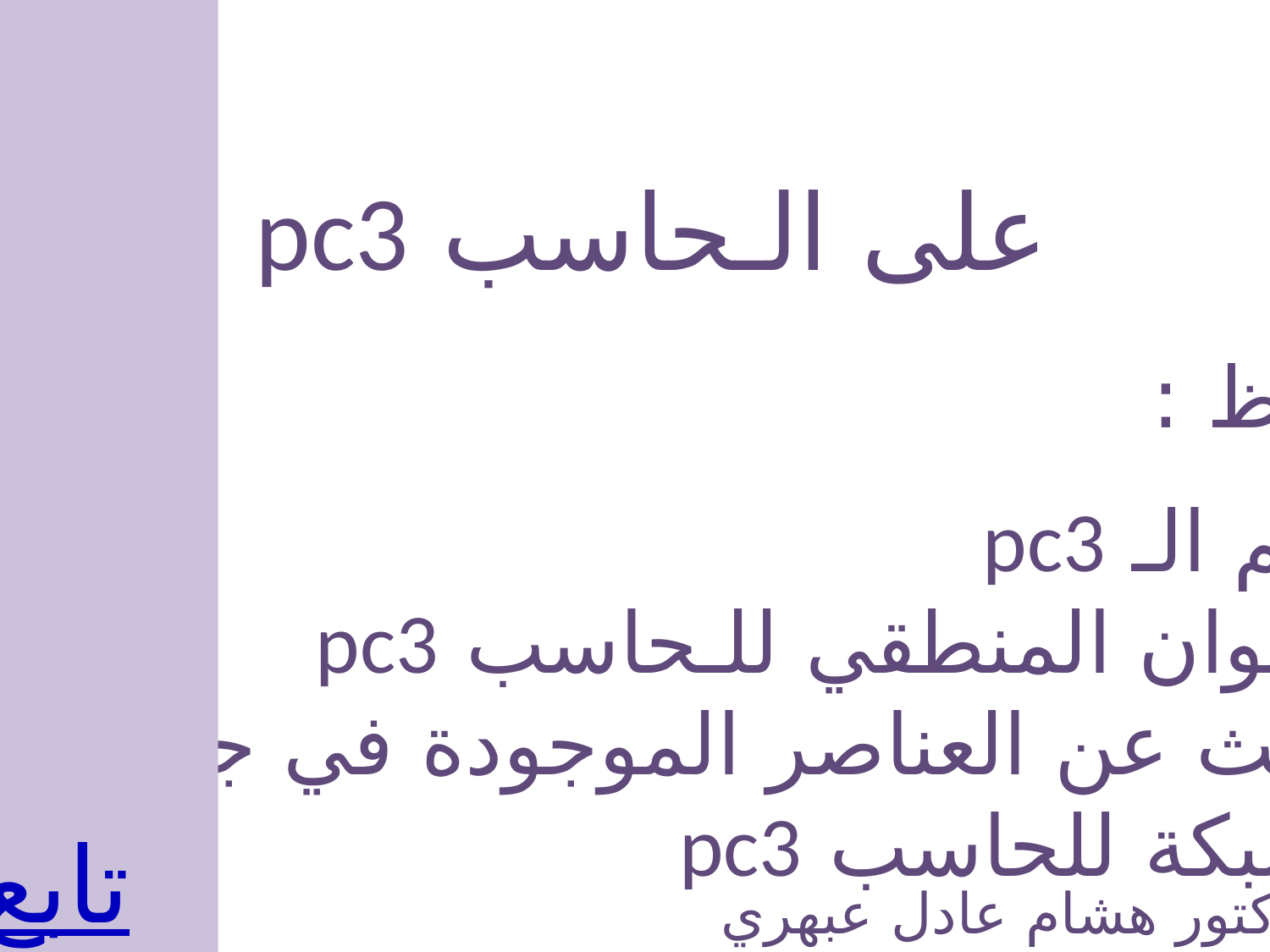

على الـحاسب pc3
نلاحظ :

اسم الـ pc3
العنوان المنطقي للـحاسب pc3
نبحث عن العناصر الموجودة في جوار
 الشبكة للحاسب pc3
تابع
الدكتور هشام عادل عبهري